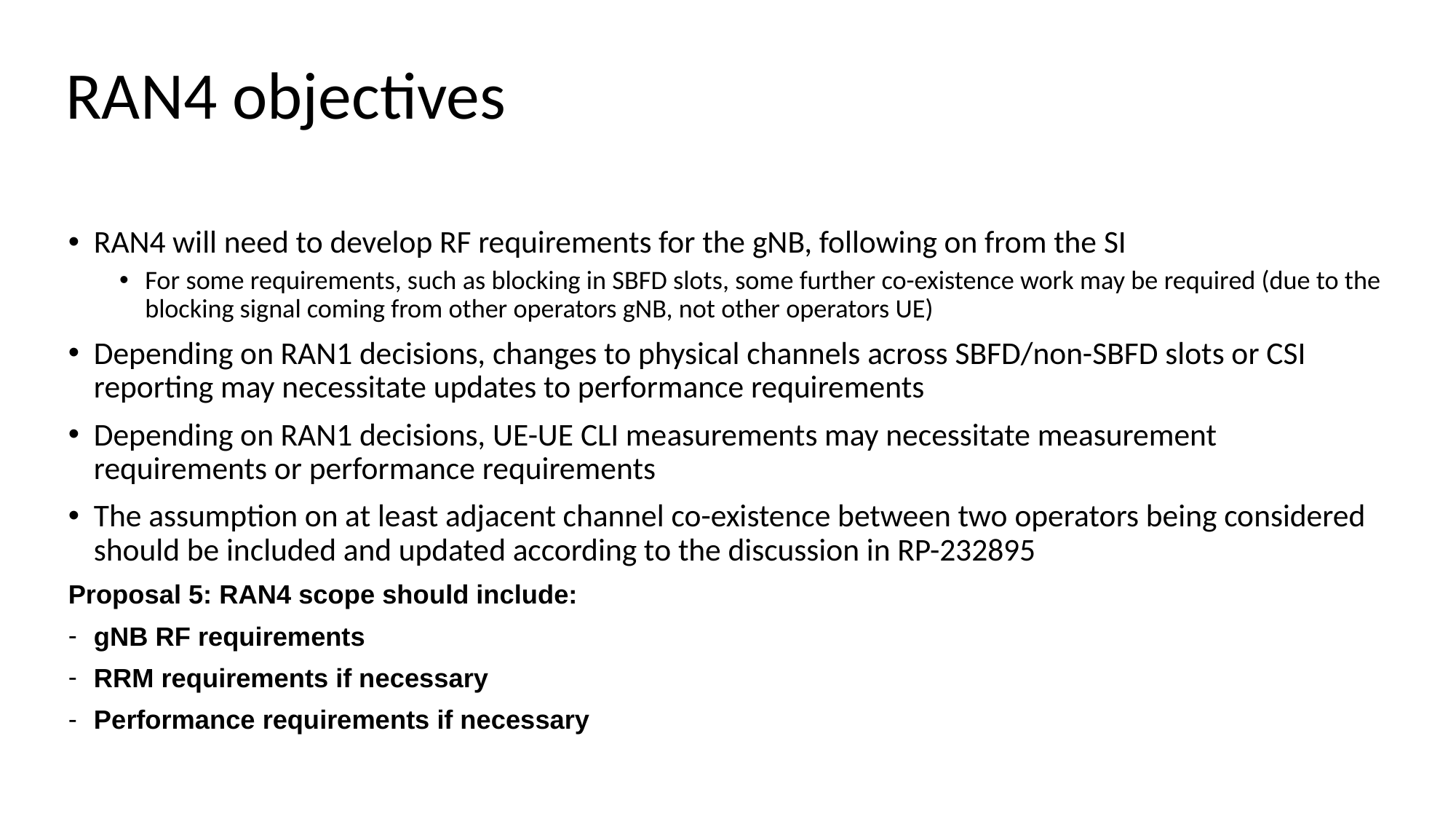

# RAN4 objectives
RAN4 will need to develop RF requirements for the gNB, following on from the SI
For some requirements, such as blocking in SBFD slots, some further co-existence work may be required (due to the blocking signal coming from other operators gNB, not other operators UE)
Depending on RAN1 decisions, changes to physical channels across SBFD/non-SBFD slots or CSI reporting may necessitate updates to performance requirements
Depending on RAN1 decisions, UE-UE CLI measurements may necessitate measurement requirements or performance requirements
The assumption on at least adjacent channel co-existence between two operators being considered should be included and updated according to the discussion in RP-232895
Proposal 5: RAN4 scope should include:
gNB RF requirements
RRM requirements if necessary
Performance requirements if necessary